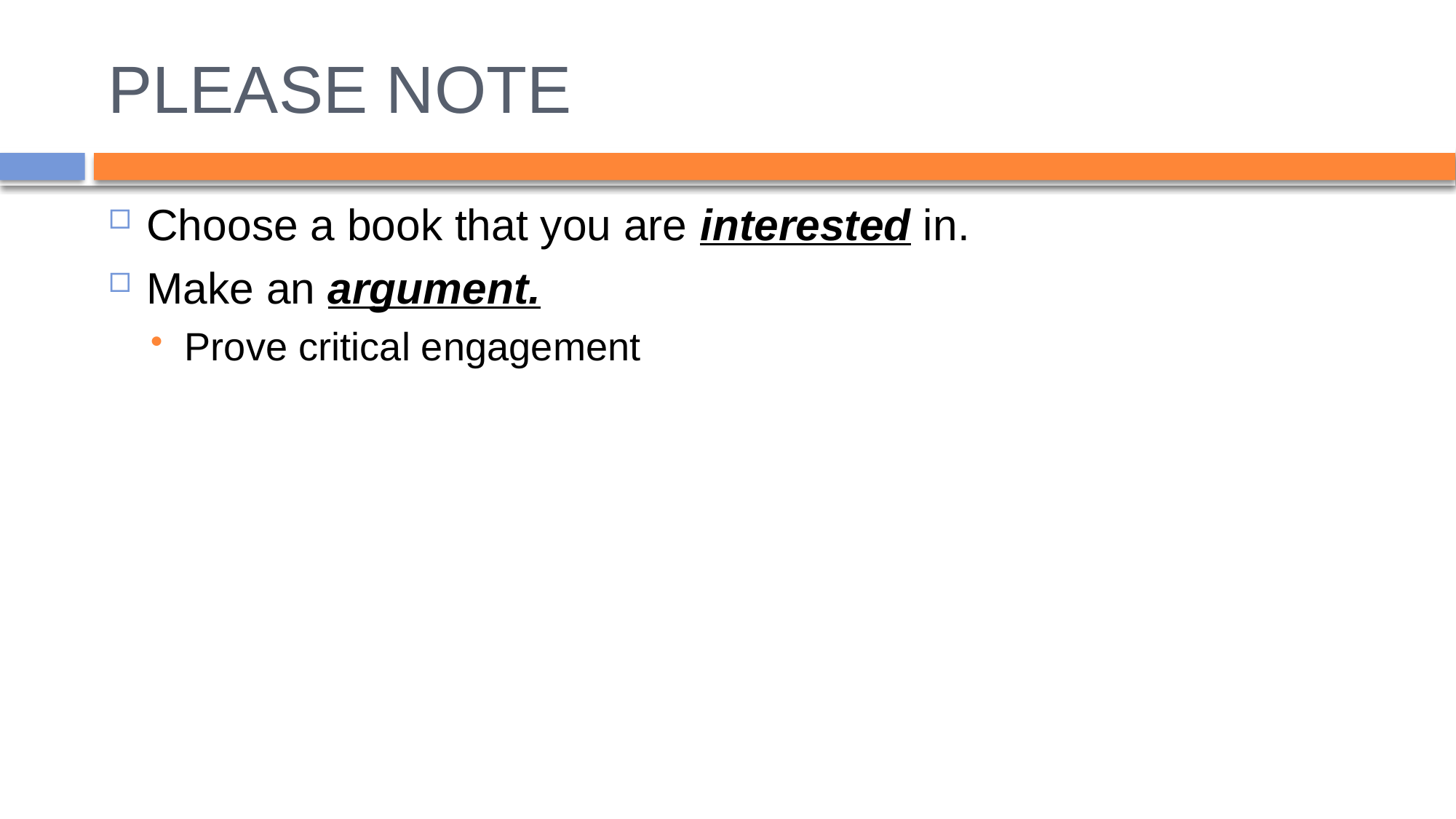

# PLEASE NOTE
Choose a book that you are interested in.
Make an argument.
Prove critical engagement